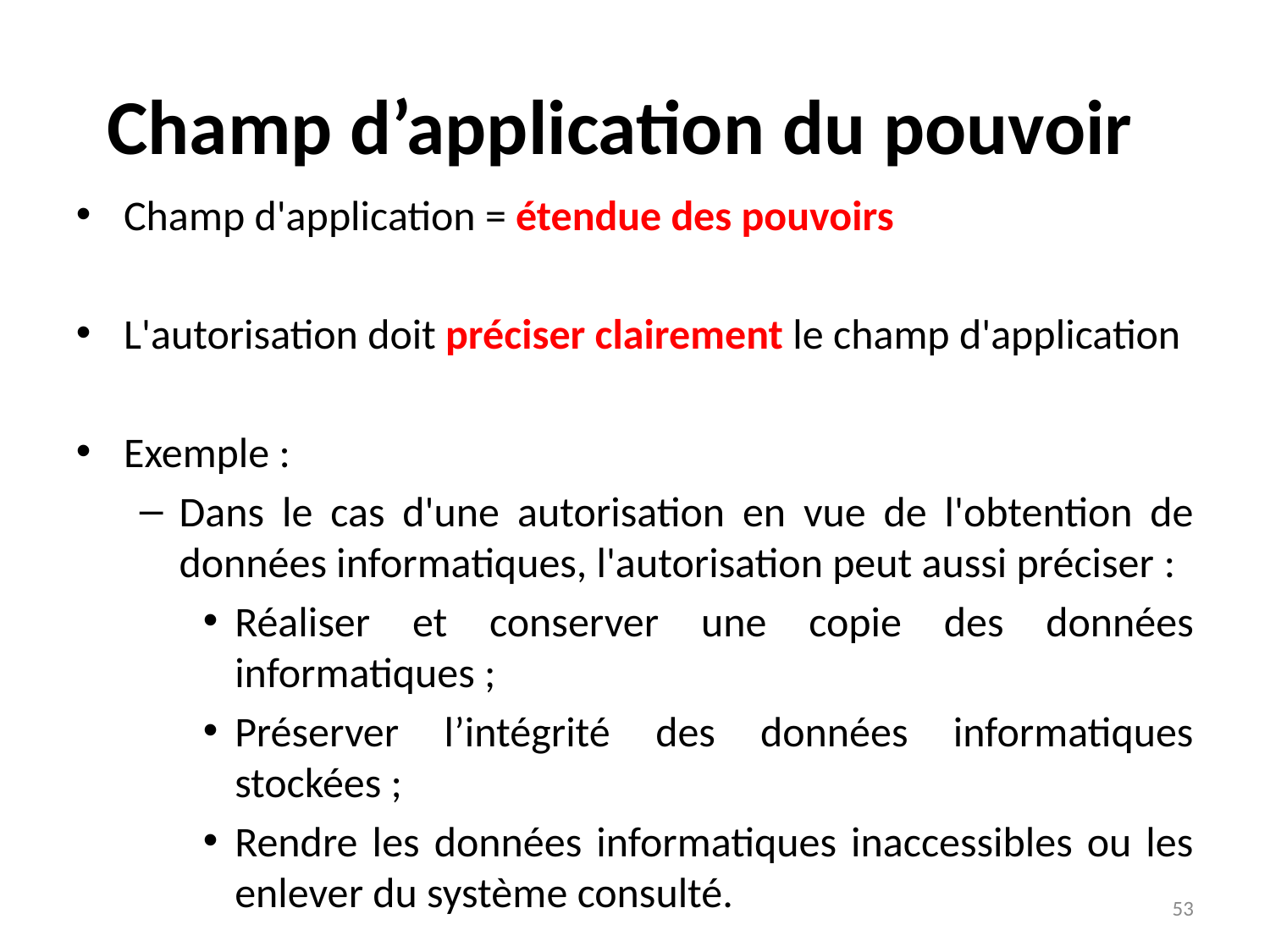

# Champ d’application du pouvoir
Champ d'application = étendue des pouvoirs

L'autorisation doit préciser clairement le champ d'application

Exemple :
Dans le cas d'une autorisation en vue de l'obtention de données informatiques, l'autorisation peut aussi préciser :
Réaliser et conserver une copie des données informatiques ;
Préserver l’intégrité des données informatiques stockées ;
Rendre les données informatiques inaccessibles ou les enlever du système consulté.
53